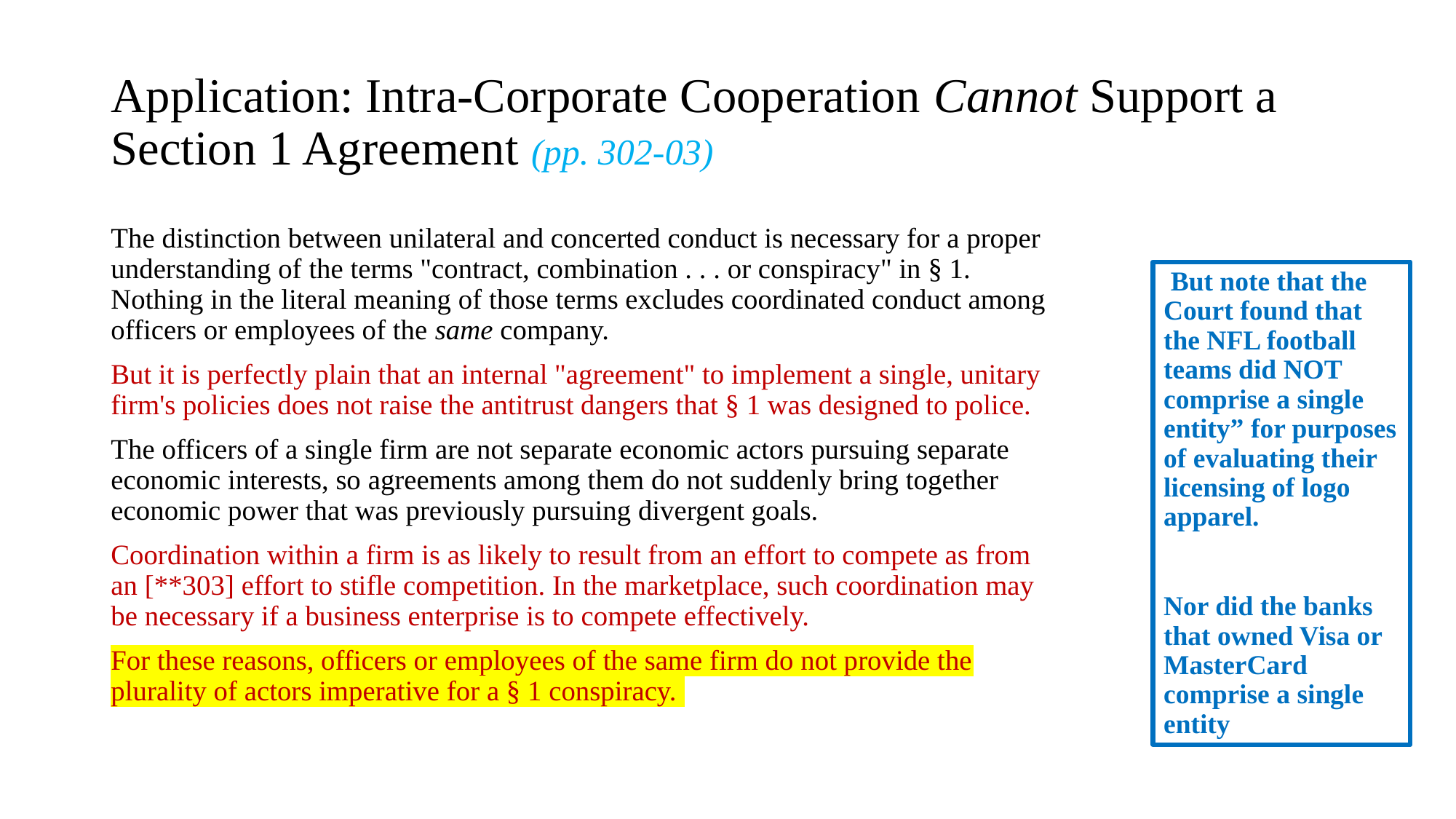

# Application: Intra-Corporate Cooperation Cannot Support a Section 1 Agreement (pp. 302-03)
The distinction between unilateral and concerted conduct is necessary for a proper understanding of the terms "contract, combination . . . or conspiracy" in § 1. Nothing in the literal meaning of those terms excludes coordinated conduct among officers or employees of the same company.
But it is perfectly plain that an internal "agreement" to implement a single, unitary firm's policies does not raise the antitrust dangers that § 1 was designed to police.
The officers of a single firm are not separate economic actors pursuing separate economic interests, so agreements among them do not suddenly bring together economic power that was previously pursuing divergent goals.
Coordination within a firm is as likely to result from an effort to compete as from an [**303] effort to stifle competition. In the marketplace, such coordination may be necessary if a business enterprise is to compete effectively.
For these reasons, officers or employees of the same firm do not provide the plurality of actors imperative for a § 1 conspiracy.
 But note that the Court found that the NFL football teams did NOT comprise a single entity” for purposes of evaluating their licensing of logo apparel.

Nor did the banks that owned Visa or MasterCard comprise a single entity